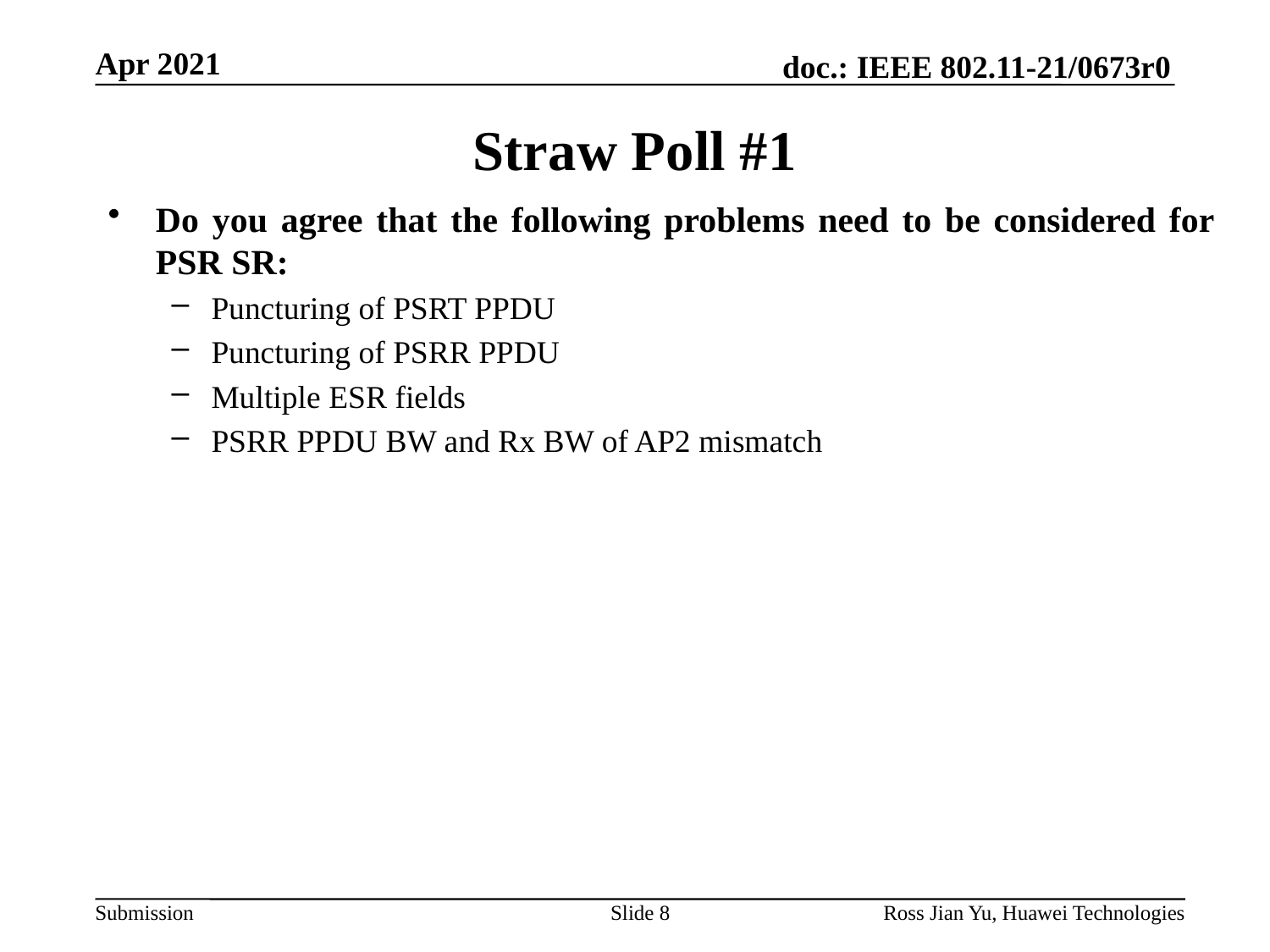

# Straw Poll #1
Do you agree that the following problems need to be considered for PSR SR:
Puncturing of PSRT PPDU
Puncturing of PSRR PPDU
Multiple ESR fields
PSRR PPDU BW and Rx BW of AP2 mismatch

Slide 8